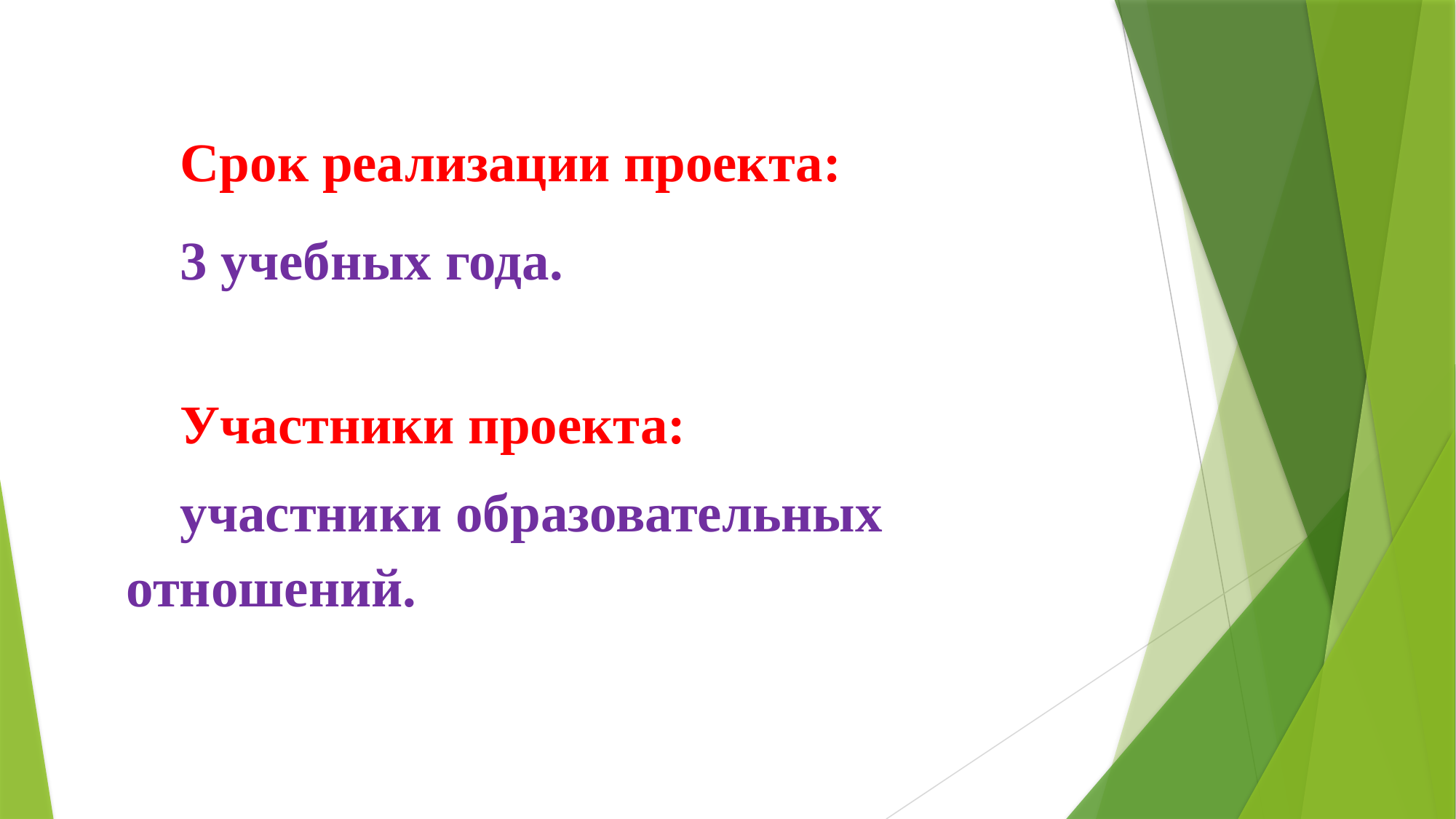

Срок реализации проекта:
3 учебных года.

Участники проекта:
участники образовательных отношений.